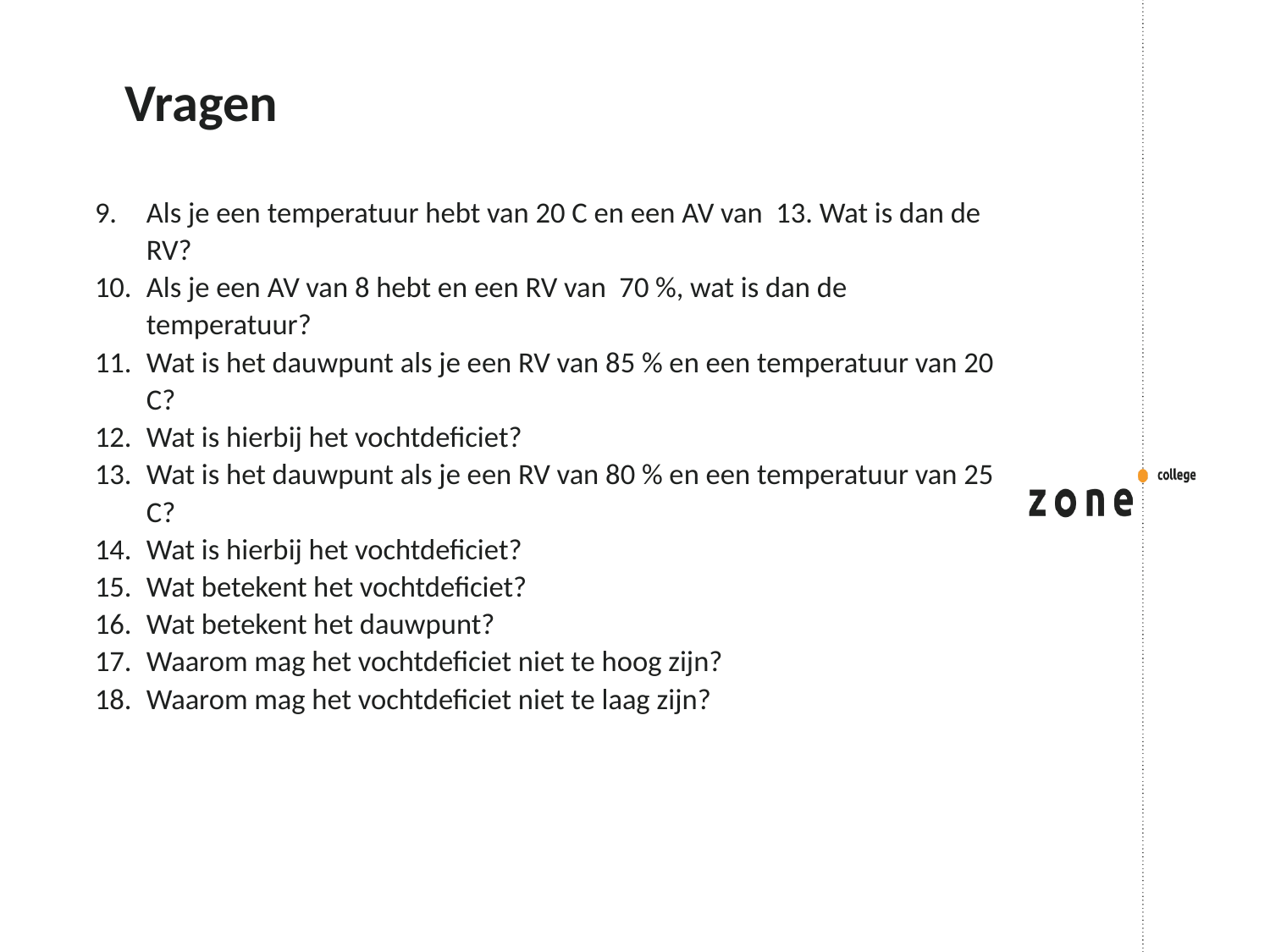

# Vragen

Als je een temperatuur hebt van 20 C en een AV van  13. Wat is dan de RV?
Als je een AV van 8 hebt en een RV van  70 %, wat is dan de temperatuur?
Wat is het dauwpunt als je een RV van 85 % en een temperatuur van 20 C?
Wat is hierbij het vochtdeficiet?
Wat is het dauwpunt als je een RV van 80 % en een temperatuur van 25 C?
Wat is hierbij het vochtdeficiet?
Wat betekent het vochtdeficiet?
Wat betekent het dauwpunt?
Waarom mag het vochtdeficiet niet te hoog zijn?
Waarom mag het vochtdeficiet niet te laag zijn?